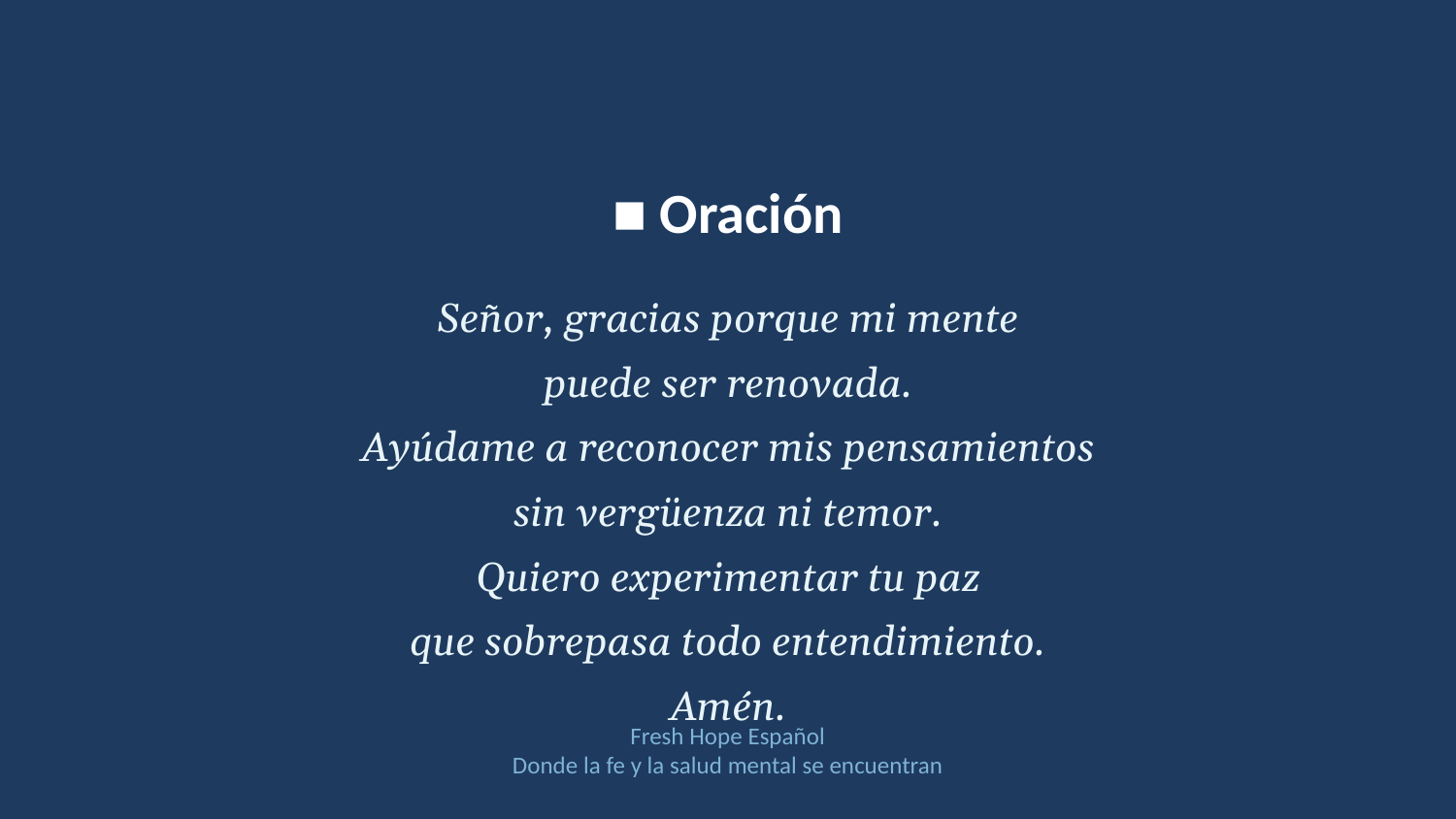

■ Oración
Señor, gracias porque mi mente
puede ser renovada.
Ayúdame a reconocer mis pensamientos
sin vergüenza ni temor.
Quiero experimentar tu paz
que sobrepasa todo entendimiento.
Amén.
Fresh Hope Español
Donde la fe y la salud mental se encuentran